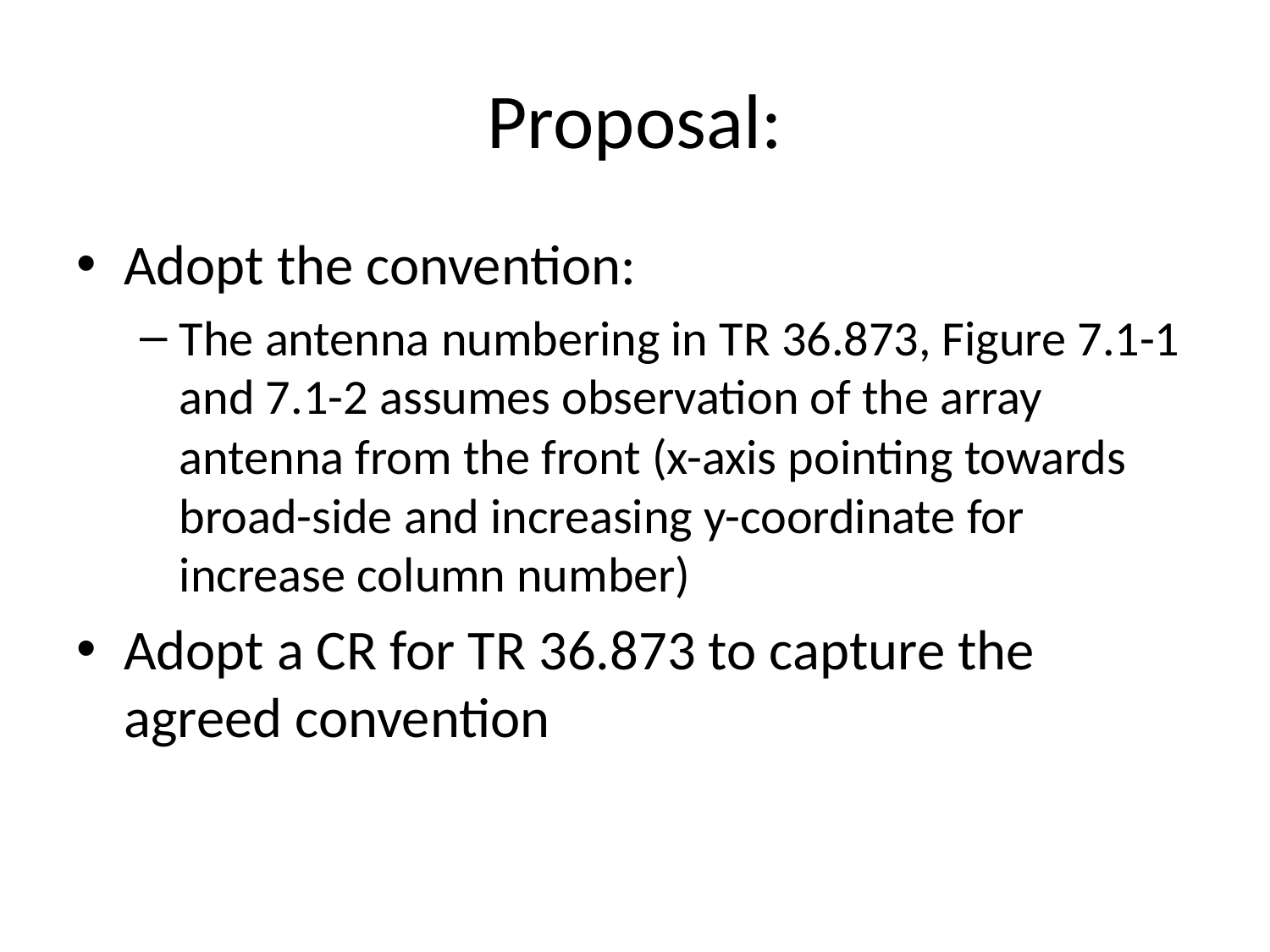

# Proposal:
Adopt the convention:
The antenna numbering in TR 36.873, Figure 7.1-1 and 7.1-2 assumes observation of the array antenna from the front (x-axis pointing towards broad-side and increasing y-coordinate for increase column number)
Adopt a CR for TR 36.873 to capture the agreed convention